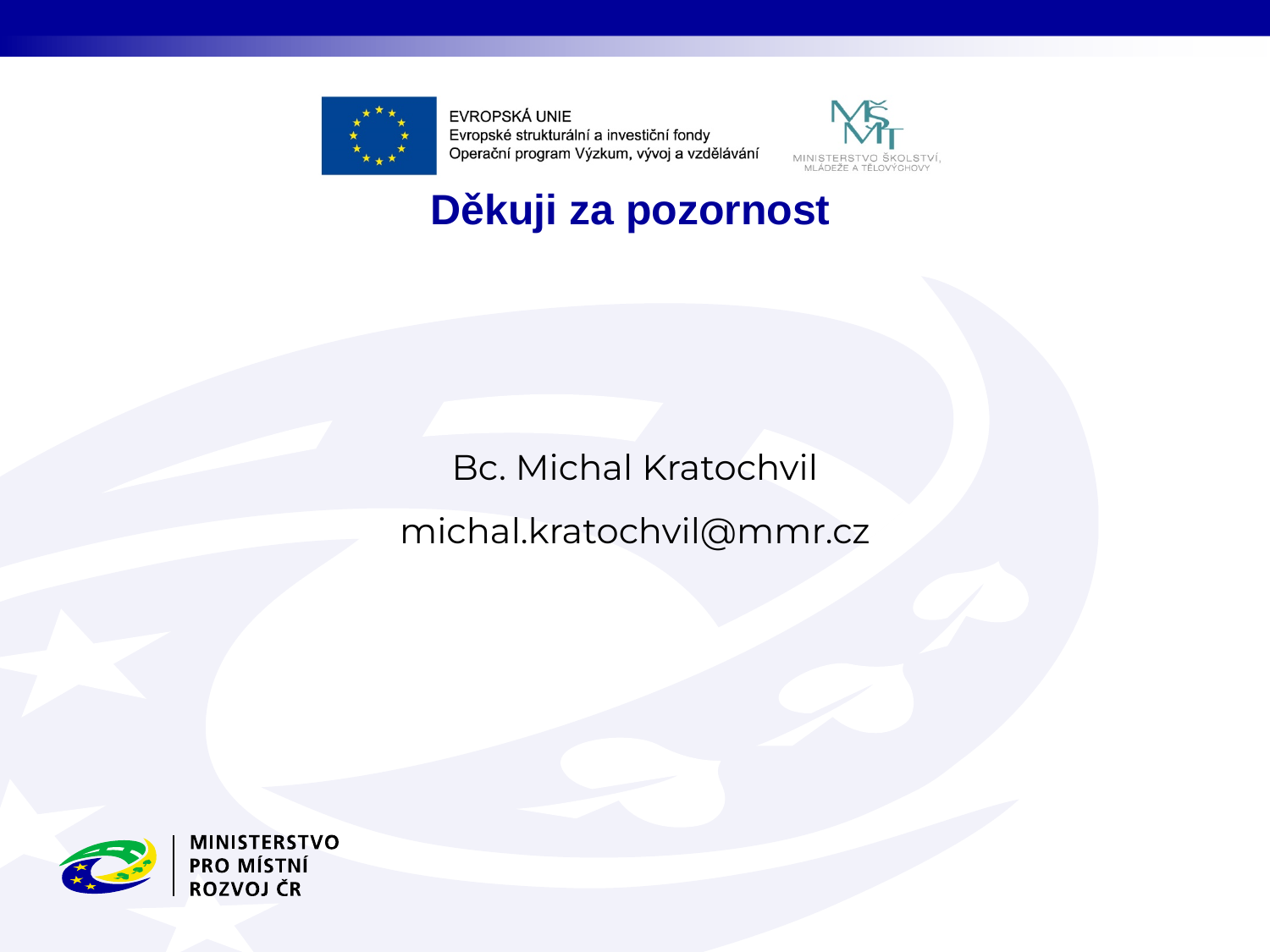

# Děkuji za pozornost

Bc. Michal Kratochvil
michal.kratochvil@mmr.cz